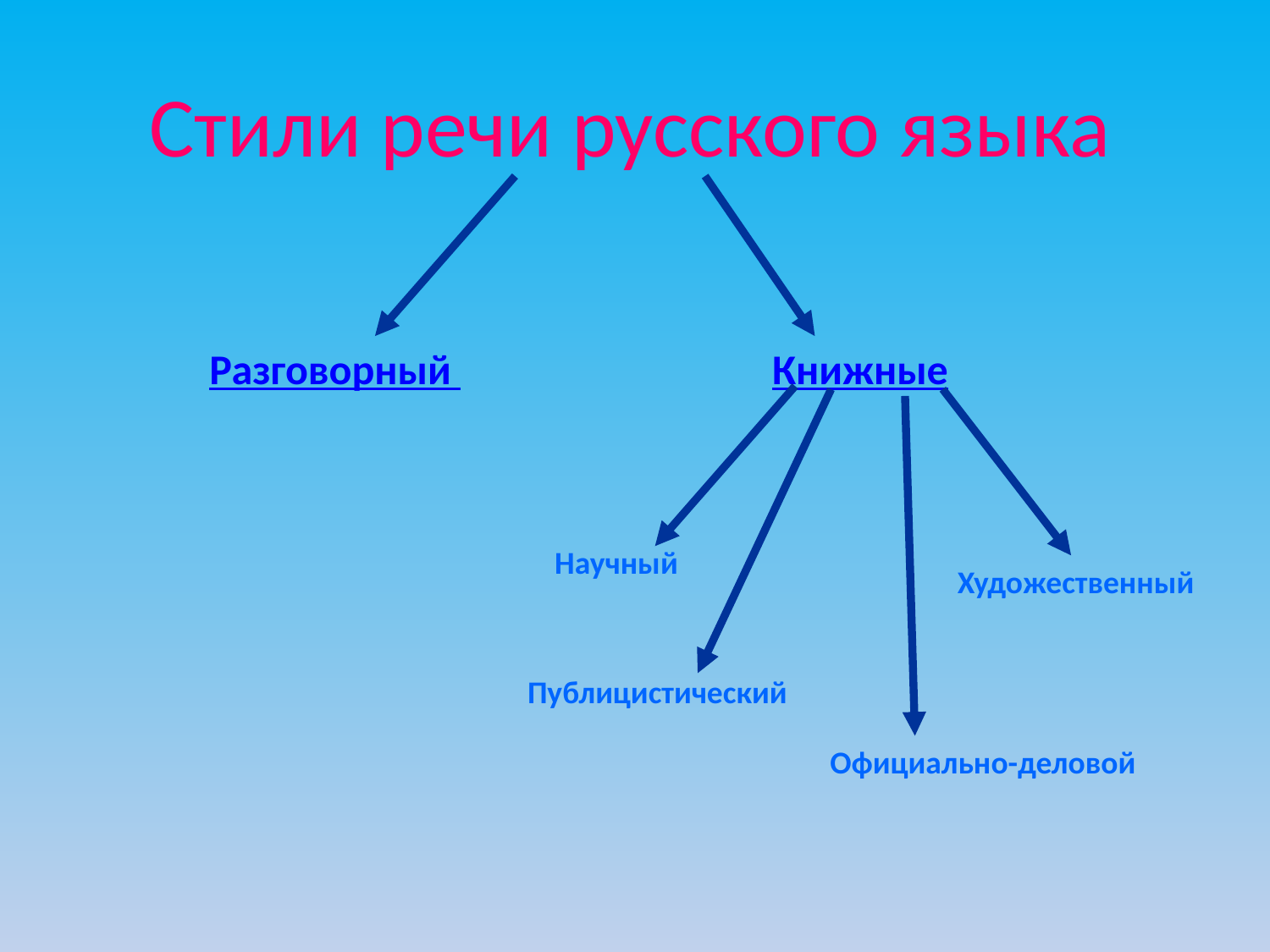

Стили речи русского языка

Разговорный
Книжные

Научный
Художественный
Публицистический

Официально-деловой